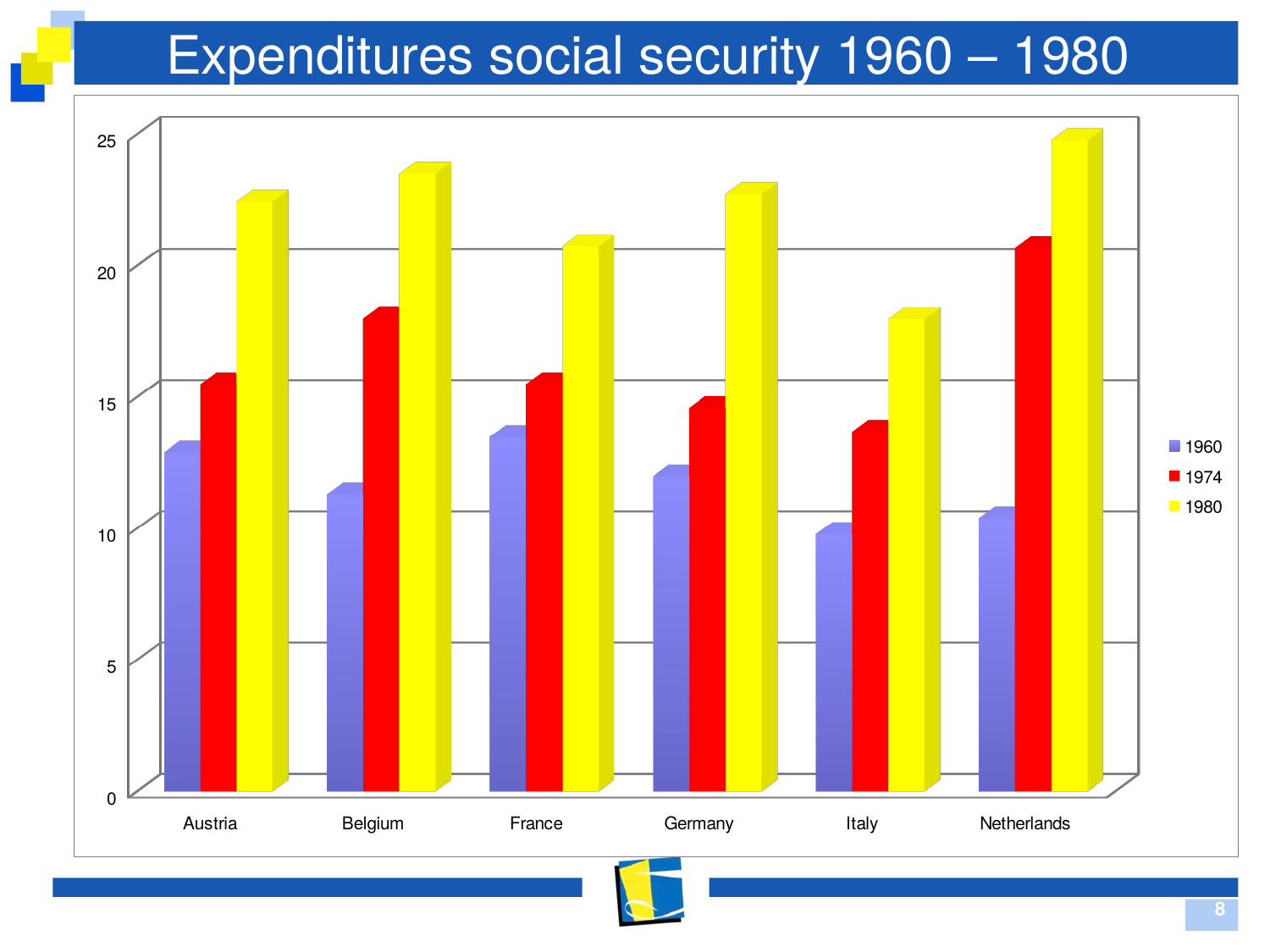

# Expenditures social security 1960 – 1980

[unsupported chart]

8